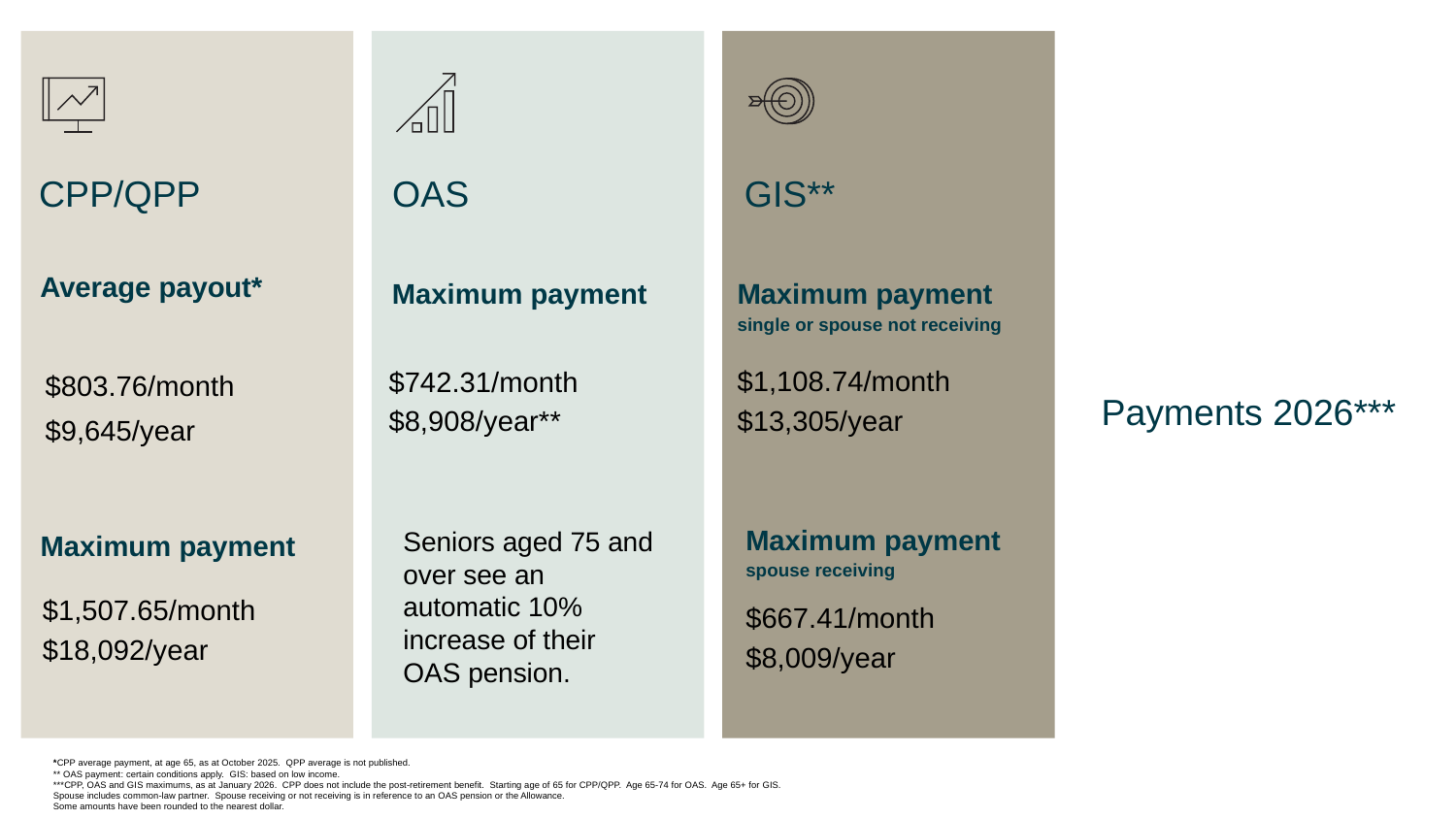

Payments 2026

OAS

GIS**

CPP/QPP
Average payout*
Maximum payment
Maximum payment single or spouse not receiving
$1,108.74/month
$13,305/year

$803.76/month
$9,645/year
$742.31/month
$8,908/year**
Payments 2026***
Maximum payment spouse receiving
Seniors aged 75 and over see an automatic 10% increase of their OAS pension.

Maximum payment
$1,507.65/month
$18,092/year
$667.41/month
$8,009/year
*CPP average payment, at age 65, as at October 2025.  QPP average is not published.
** OAS payment: certain conditions apply.  GIS: based on low income.
***CPP, OAS and GIS maximums, as at January 2026.  CPP does not include the post-retirement benefit.  Starting age of 65 for CPP/QPP.  Age 65-74 for OAS.  Age 65+ for GIS.
Spouse includes common-law partner.  Spouse receiving or not receiving is in reference to an OAS pension or the Allowance.
Some amounts have been rounded to the nearest dollar.